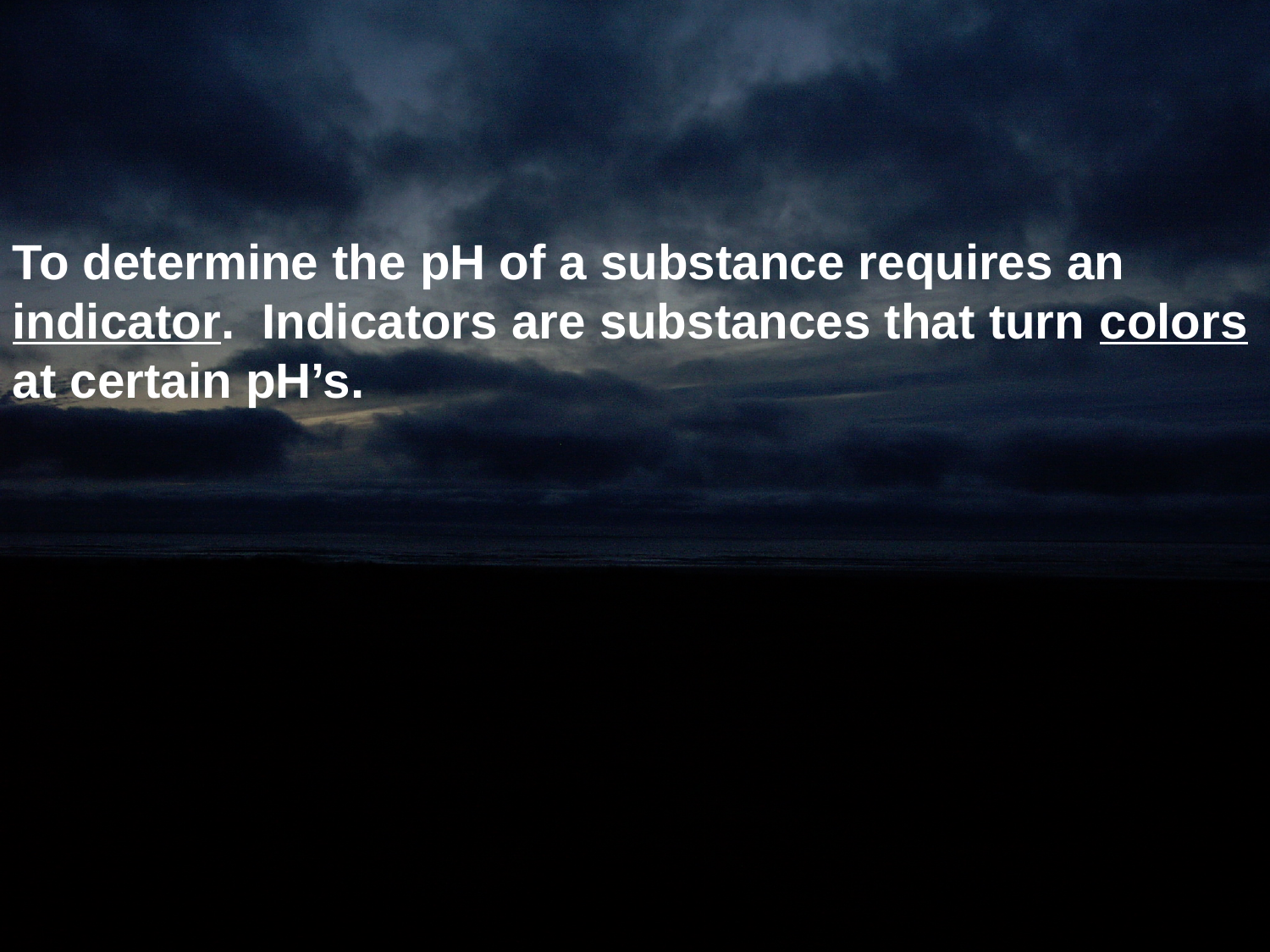

To determine the pH of a substance requires an indicator.  Indicators are substances that turn colors at certain pH’s.